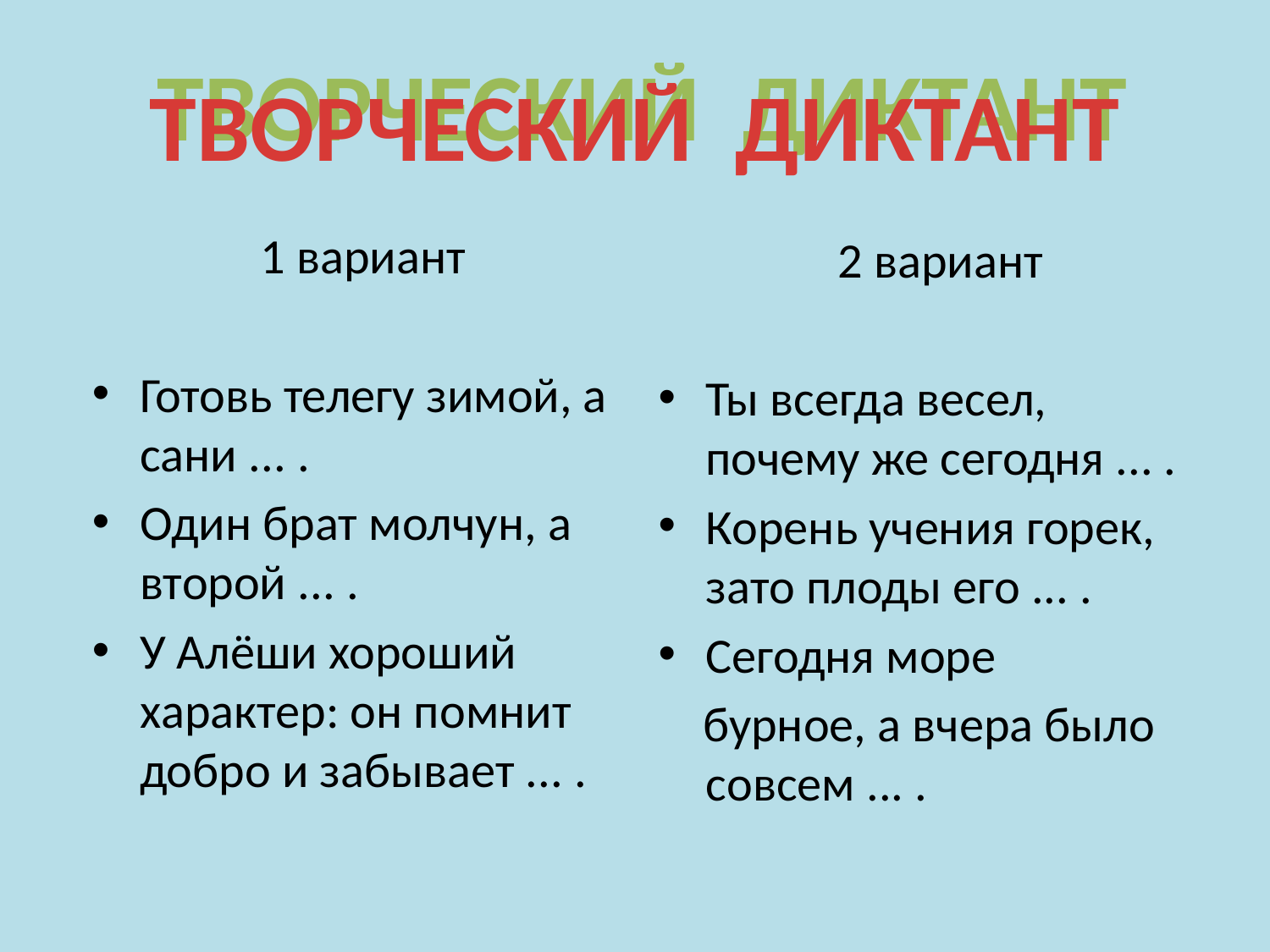

#
ТВОРЧЕСКИЙ  ДИКТАНТ
ТВОРЧЕСКИЙ  ДИКТАНТ
               1 вариант

Готовь телегу зимой, а сани ... .
Один брат молчун, а второй ... .
У Алёши хороший характер: он помнит добро и забывает ... .
                2 вариант

Ты всегда весел, почему же сегодня ... .
Корень учения горек, зато плоды его ... .
Сегодня море
    бурное, а вчера было совсем ... .